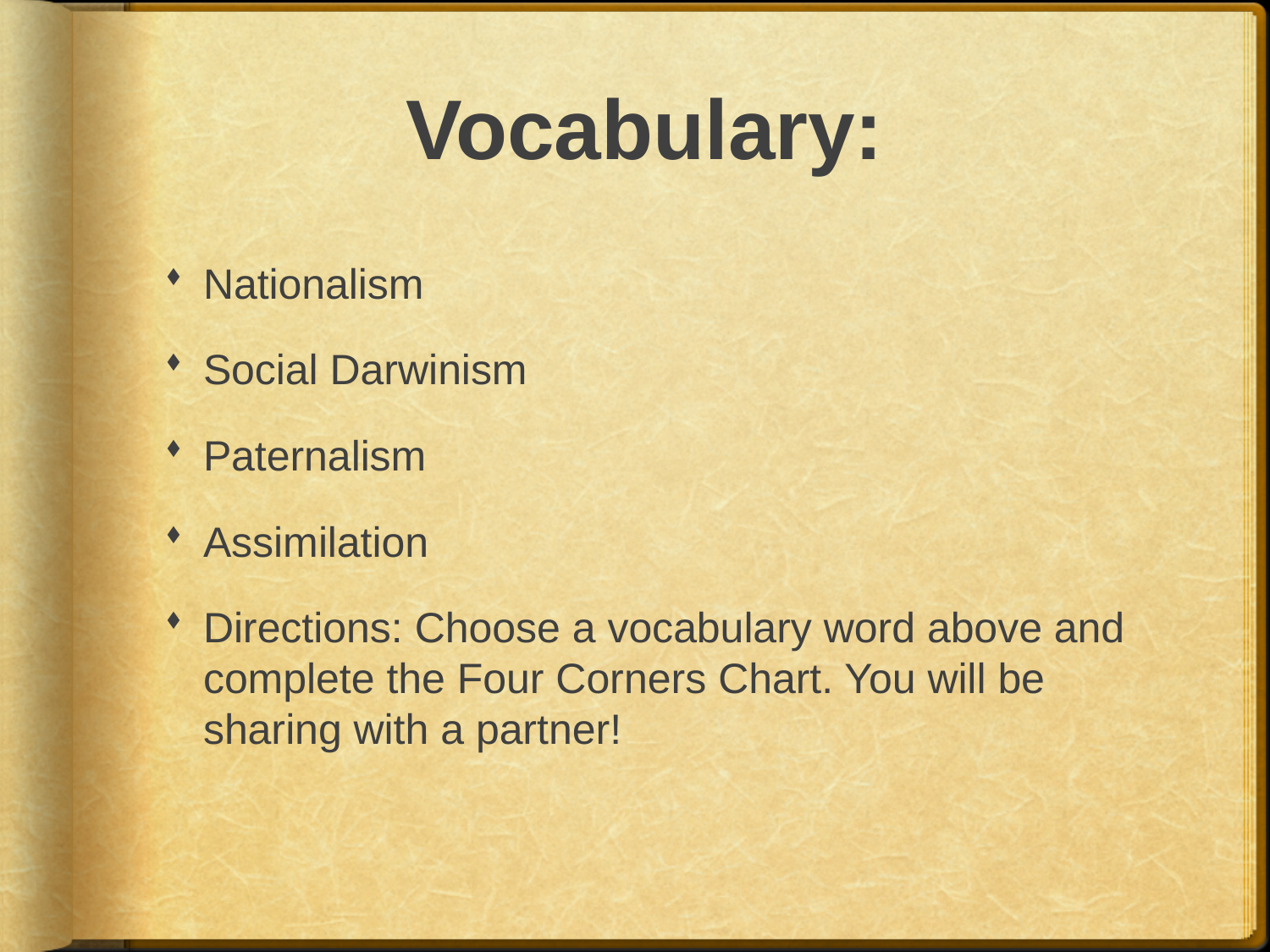

# Vocabulary:
Nationalism
Social Darwinism
Paternalism
Assimilation
Directions: Choose a vocabulary word above and complete the Four Corners Chart. You will be sharing with a partner!